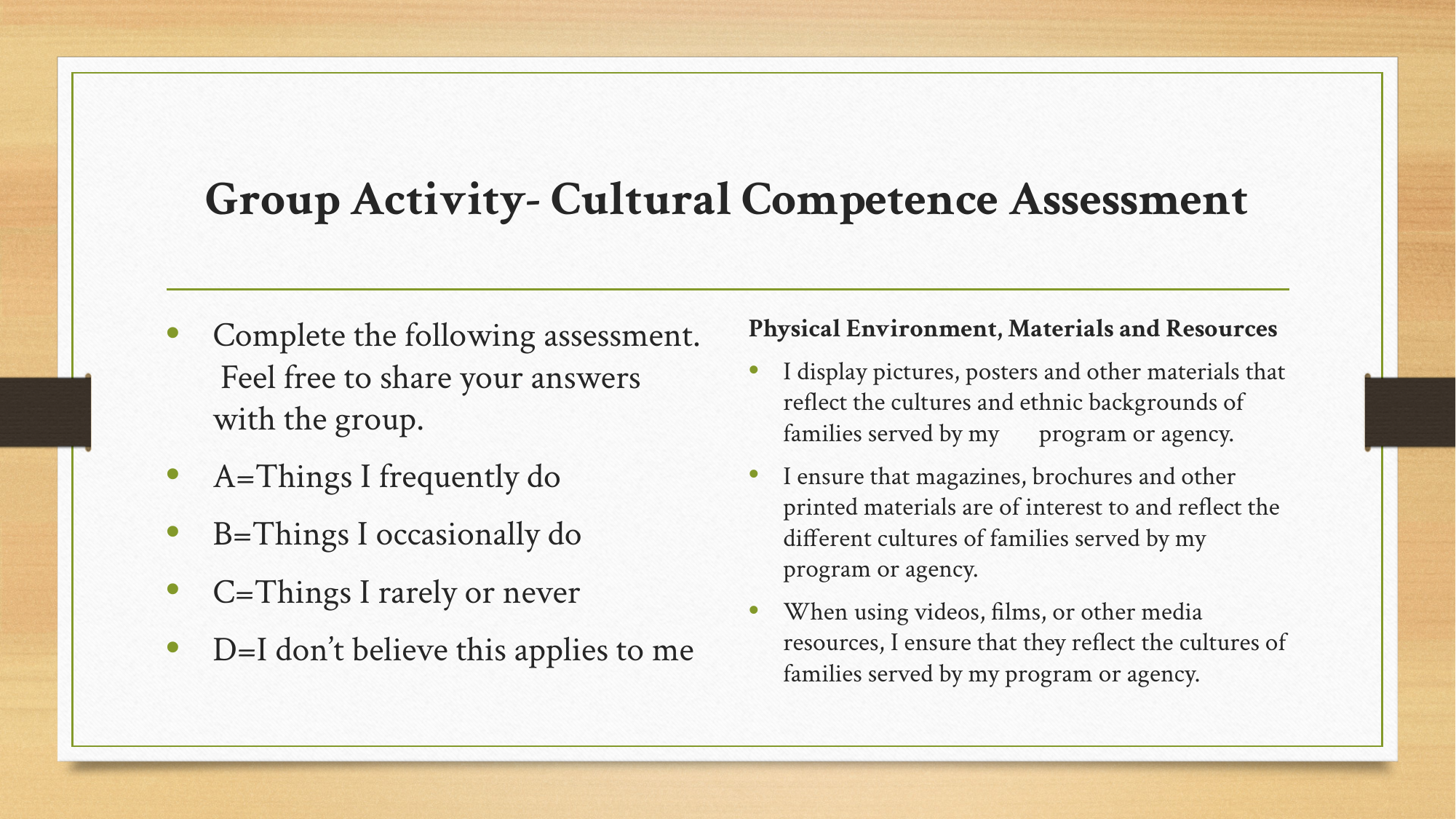

# Group Activity- Cultural Competence Assessment
Complete the following assessment.  Feel free to share your answers with the group.
A=Things I frequently do
B=Things I occasionally do
C=Things I rarely or never
D=I don’t believe this applies to me
Physical Environment, Materials and Resources
I display pictures, posters and other materials that reflect the cultures and ethnic backgrounds of families served by my 	    program or agency.
I ensure that magazines, brochures and other printed materials are of interest to and reflect the different cultures of families served by my program or agency.
When using videos, films, or other media resources, I ensure that they reflect the cultures of families served by my program or agency.